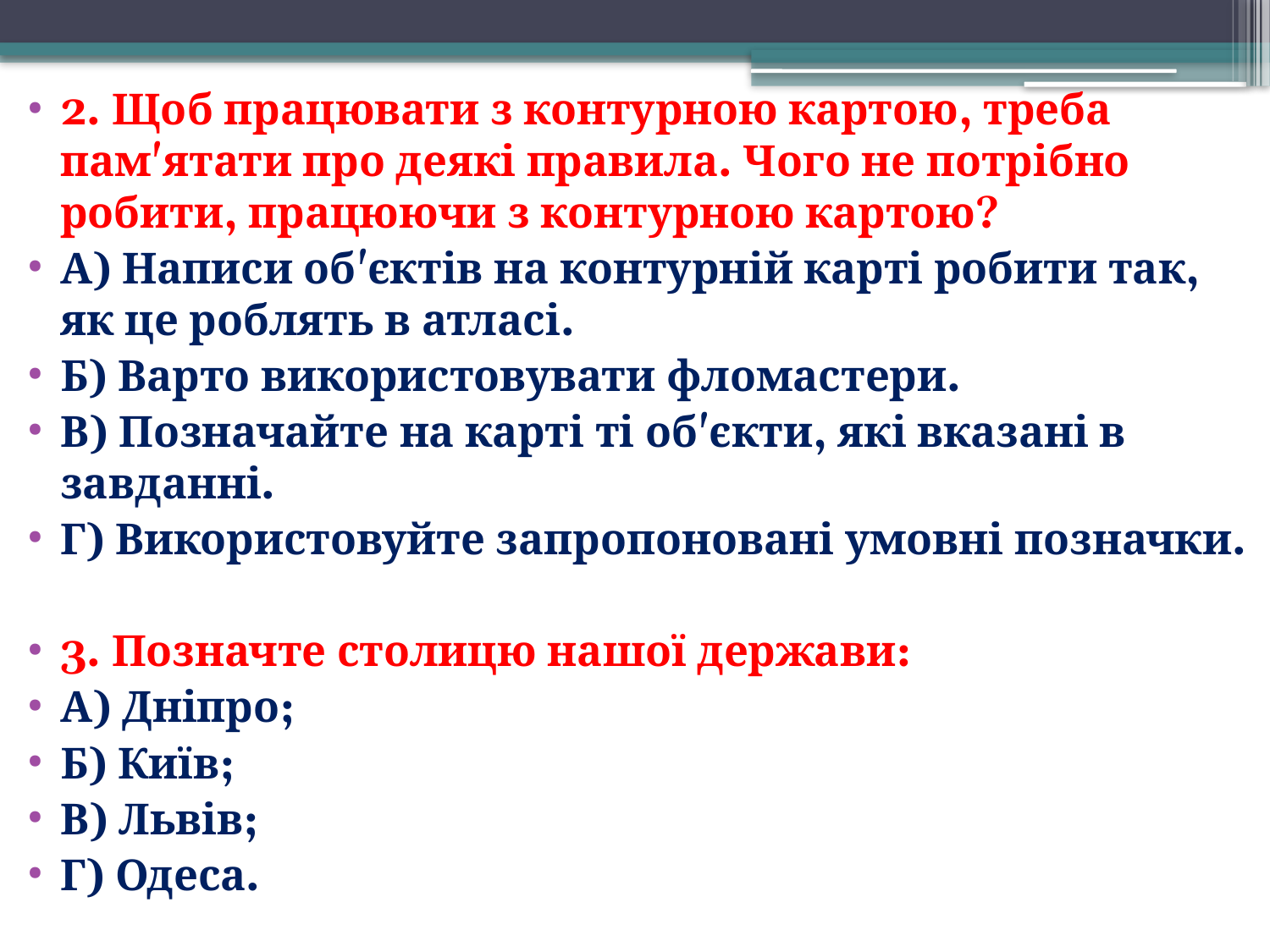

2. Щоб працювати з контурною картою, треба пам'ятати про деякі правила. Чого не потрібно робити, працюючи з контурною картою?
А) Написи об'єктів на контурній карті робити так, як це роблять в атласі.
Б) Варто використовувати фломастери.
В) Позначайте на карті ті об'єкти, які вказані в завданні.
Г) Використовуйте запропоновані умовні позначки.

3. Позначте столицю нашої держави:
А) Дніпро;
Б) Київ;
В) Львів;
Г) Одеса.